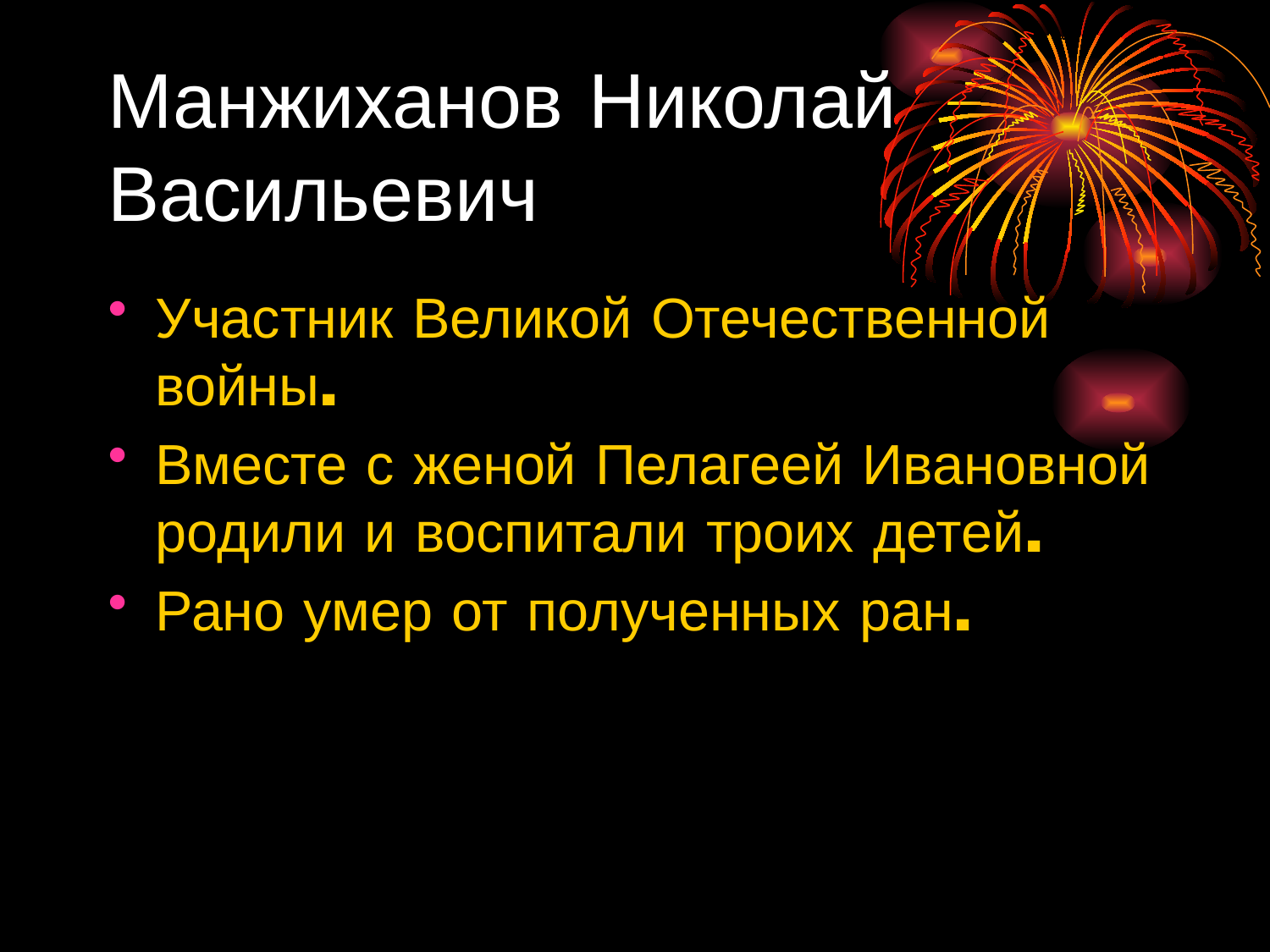

# Манжиханов Николай Васильевич
Участник Великой Отечественной войны.
Вместе с женой Пелагеей Ивановной родили и воспитали троих детей.
Рано умер от полученных ран.